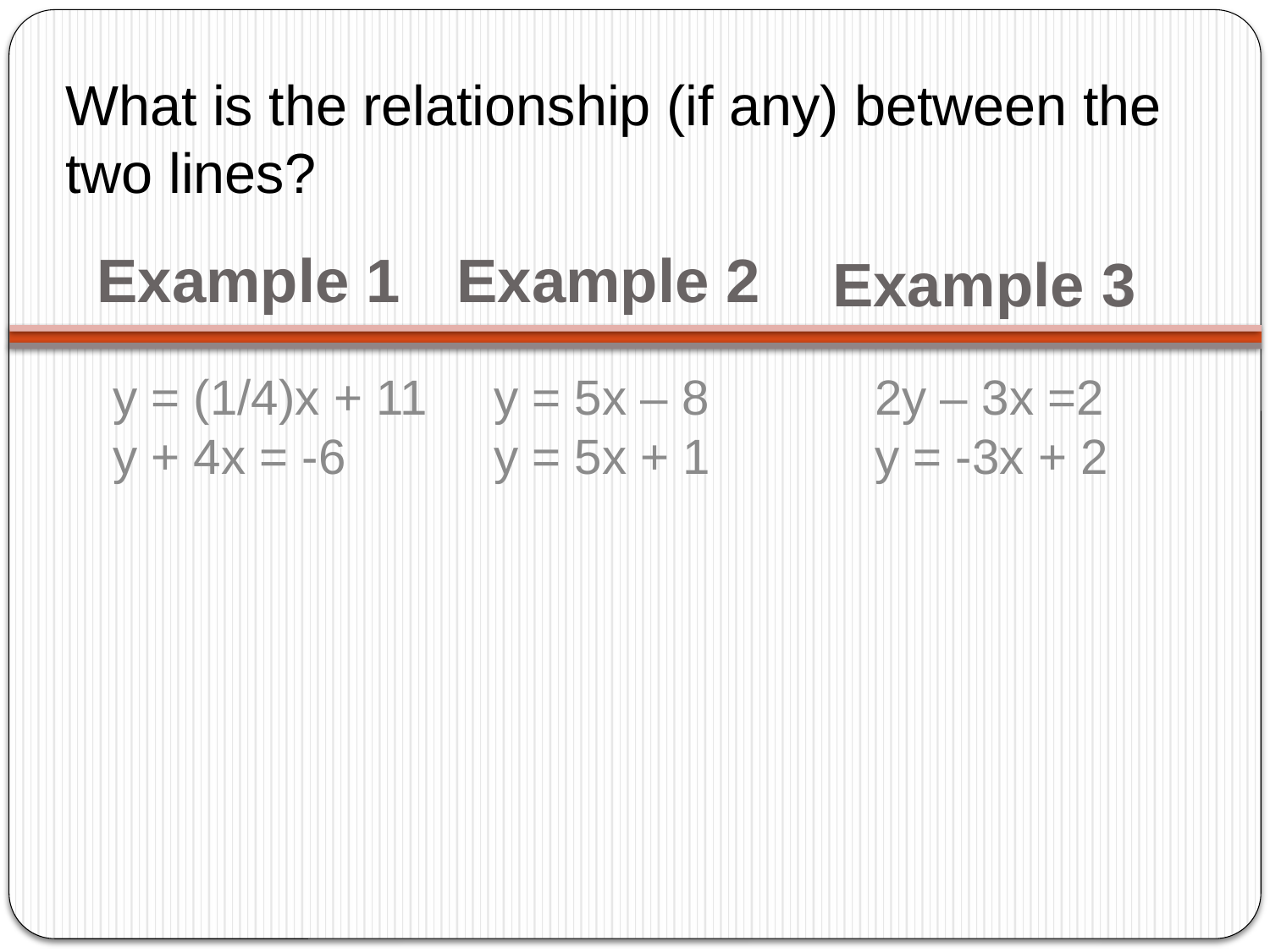

What is the relationship (if any) between the two lines?
# Example 1
Example 2
Example 3
y = (1/4)x + 11	y = 5x – 8		2y – 3x =2
y + 4x = -6		y = 5x + 1		y = -3x + 2